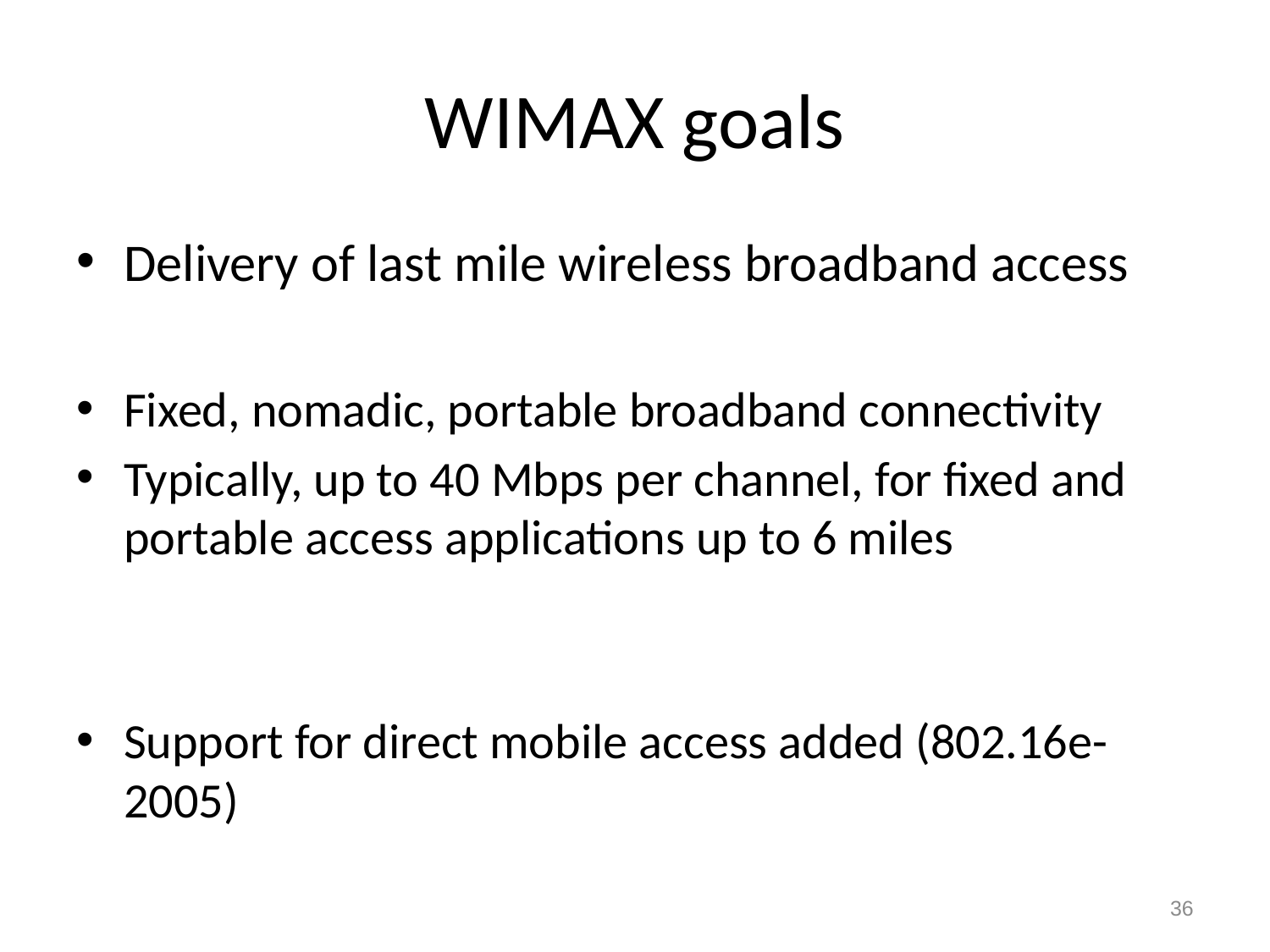

# WIMAX goals
Delivery of last mile wireless broadband access

Fixed, nomadic, portable broadband connectivity
Typically, up to 40 Mbps per channel, for fixed and portable access applications up to 6 miles

Support for direct mobile access added (802.16e-2005)
36